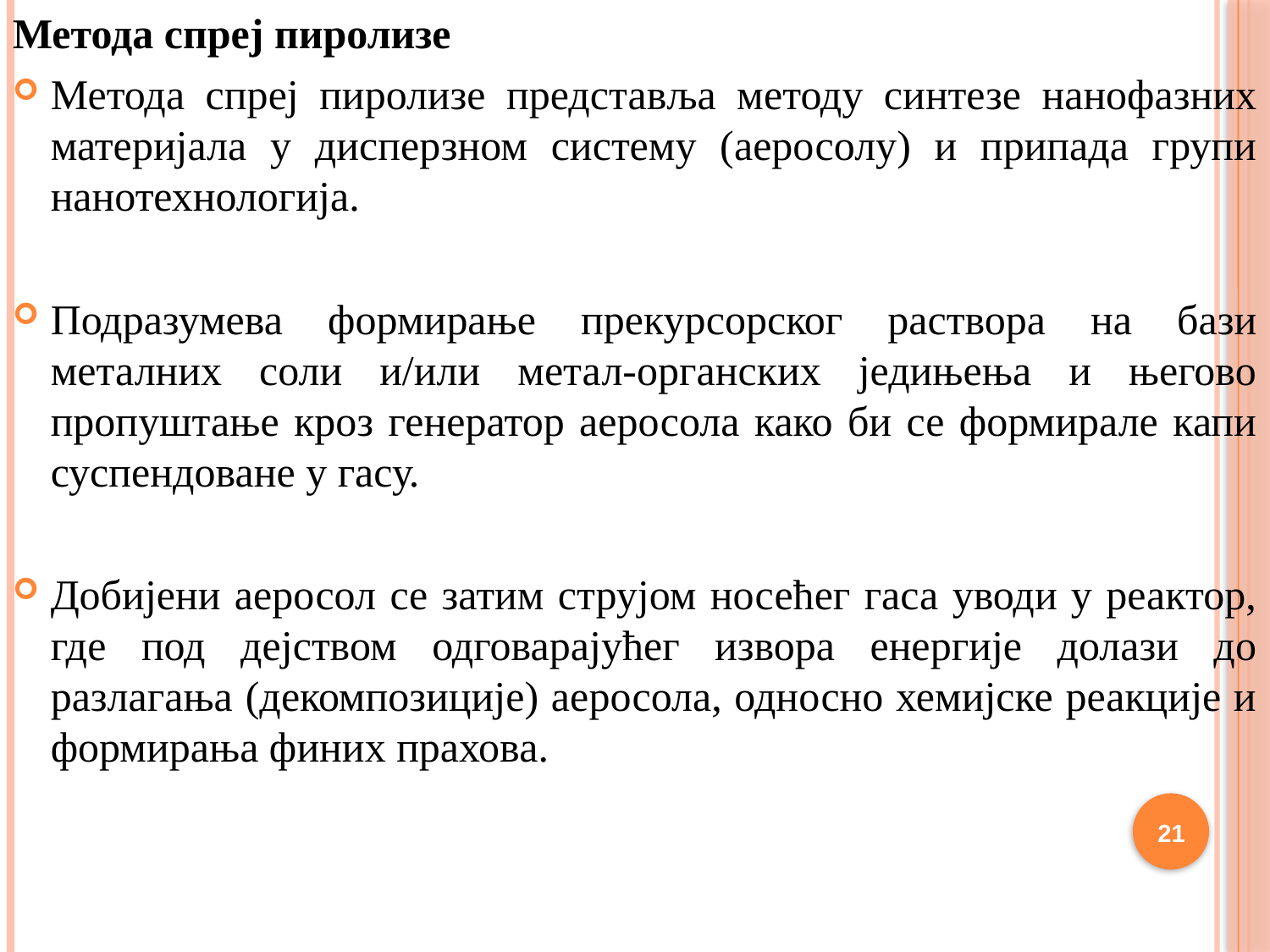

Метода спреј пиролизе
Метода спреј пиролизе представља методу синтезе нанофазних материјала у дисперзном систему (аеросолу) и припада групи нанотехнологија.

Подразумева формирање прекурсорског раствора на бази металних соли и/или метал-органских једињења и његово пропуштање кроз генератор аеросола како би се формирале капи суспендоване у гасу.

Добијени аеросол се затим струјом носећег гаса уводи у реактор, где под дејством одговарајућег извора енергије долази до разлагања (декомпозиције) аеросола, односно хемијске реакције и формирања финих прахова.

21